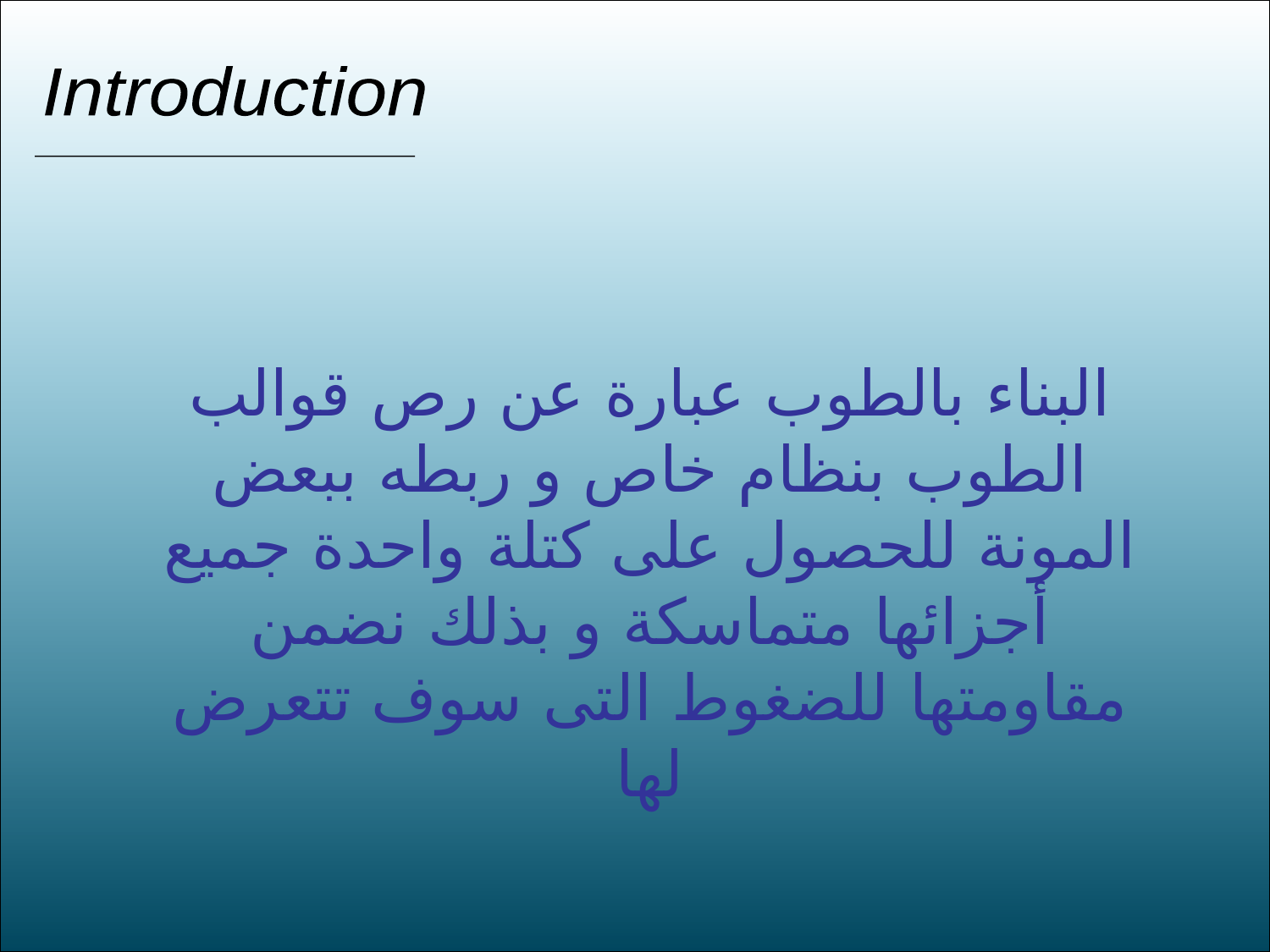

Introduction

البناء بالطوب عبارة عن رص قوالب الطوب بنظام خاص و ربطه ببعض المونة للحصول على كتلة واحدة جميع أجزائها متماسكة و بذلك نضمن مقاومتها للضغوط التى سوف تتعرض لها